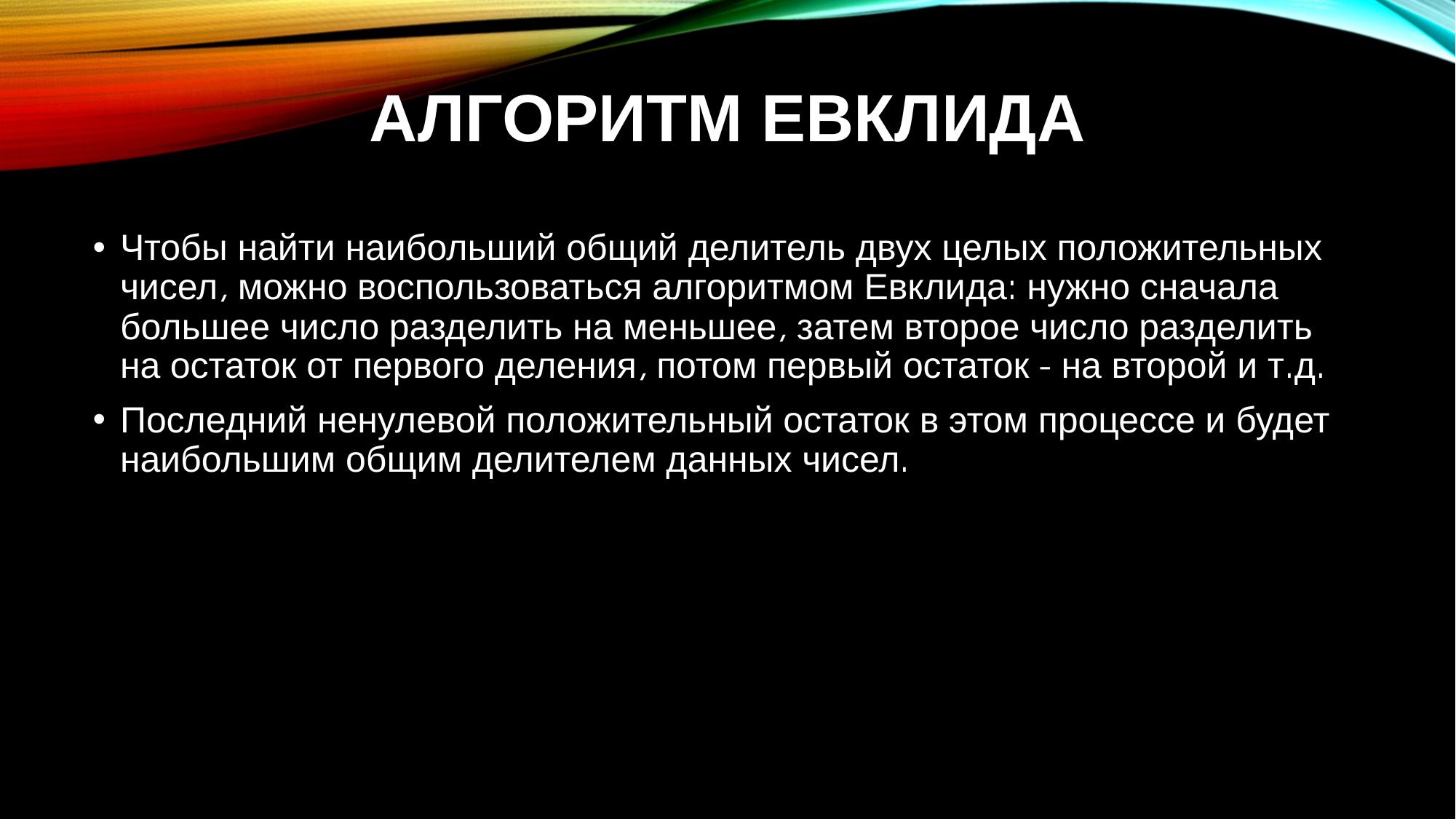

# Алгоритм Евклида
Чтобы найти наибольший общий делитель двух целых положительных чисел, можно воспользоваться алгоритмом Евклида: нужно сначала большее число разделить на меньшее, затем второе число разделить на остаток от первого деления, потом первый остаток - на второй и т.д.
Последний ненулевой положительный остаток в этом процессе и будет наибольшим общим делителем данных чисел.